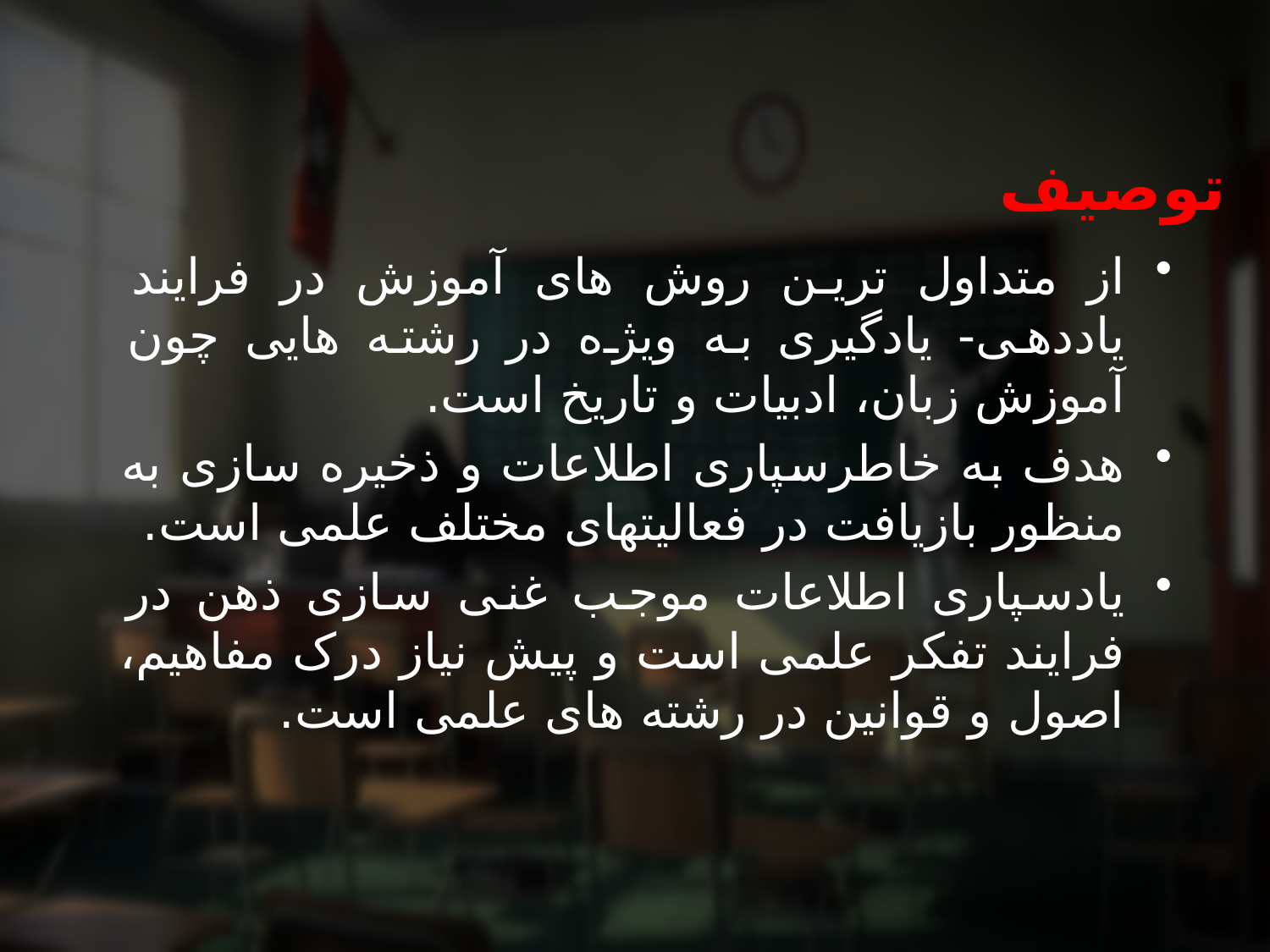

#
توصیف

از متداول ترین روش های آموزش در فرایند یاددهی- یادگیری به ویژه در رشته هایی چون آموزش زبان، ادبیات و تاریخ است.
هدف به خاطرسپاری اطلاعات و ذخیره سازی به منظور بازیافت در فعالیتهای مختلف علمی است.
یادسپاری اطلاعات موجب غنی سازی ذهن در فرایند تفکر علمی است و پیش نیاز درک مفاهیم، اصول و قوانین در رشته های علمی است.